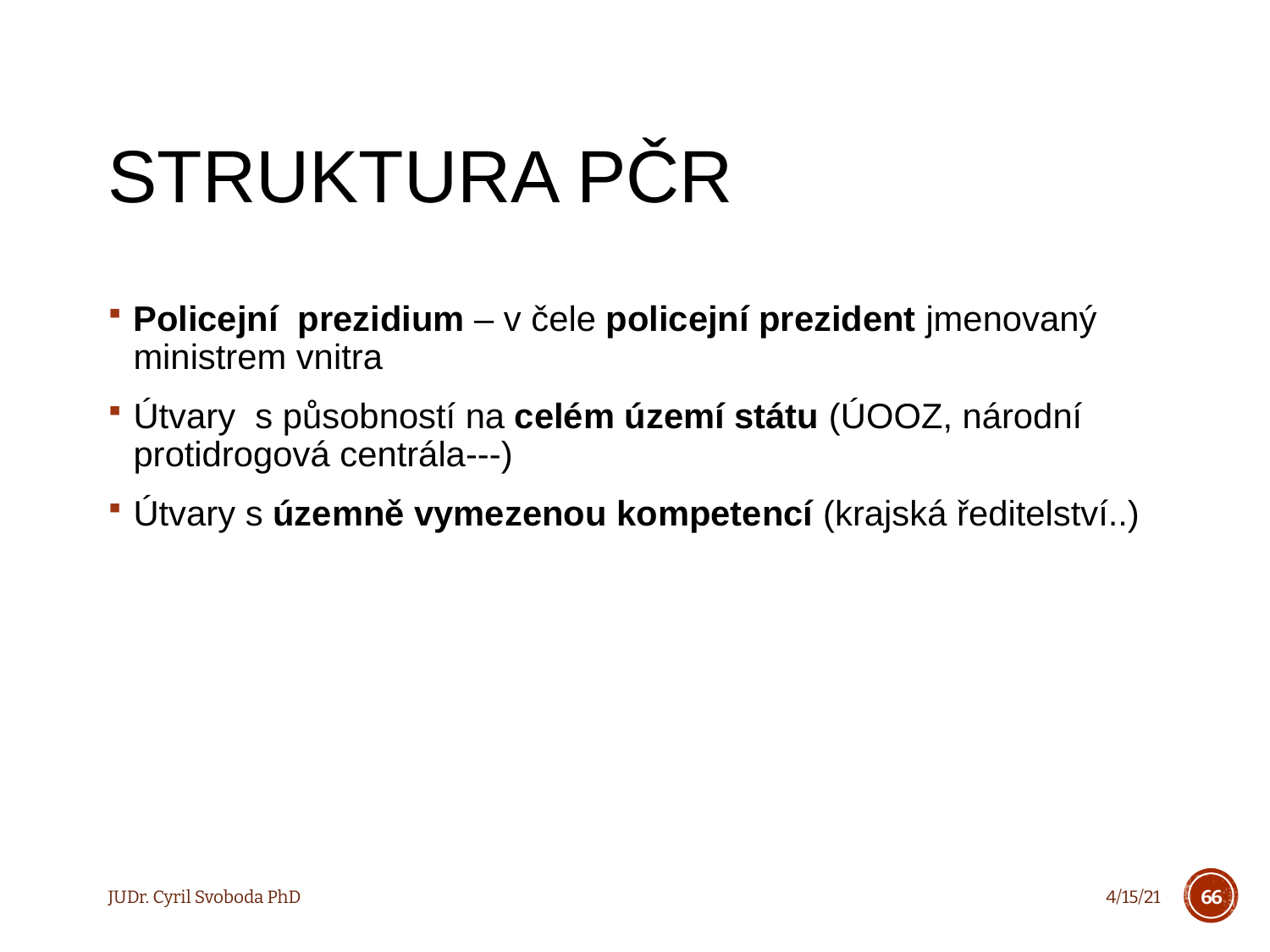

# Struktura PČR
Policejní  prezidium – v čele policejní prezident jmenovaný ministrem vnitra
Útvary  s působností na celém území státu (ÚOOZ, národní protidrogová centrála---)
Útvary s územně vymezenou kompetencí (krajská ředitelství..)
JUDr. Cyril Svoboda PhD
4/15/21
66